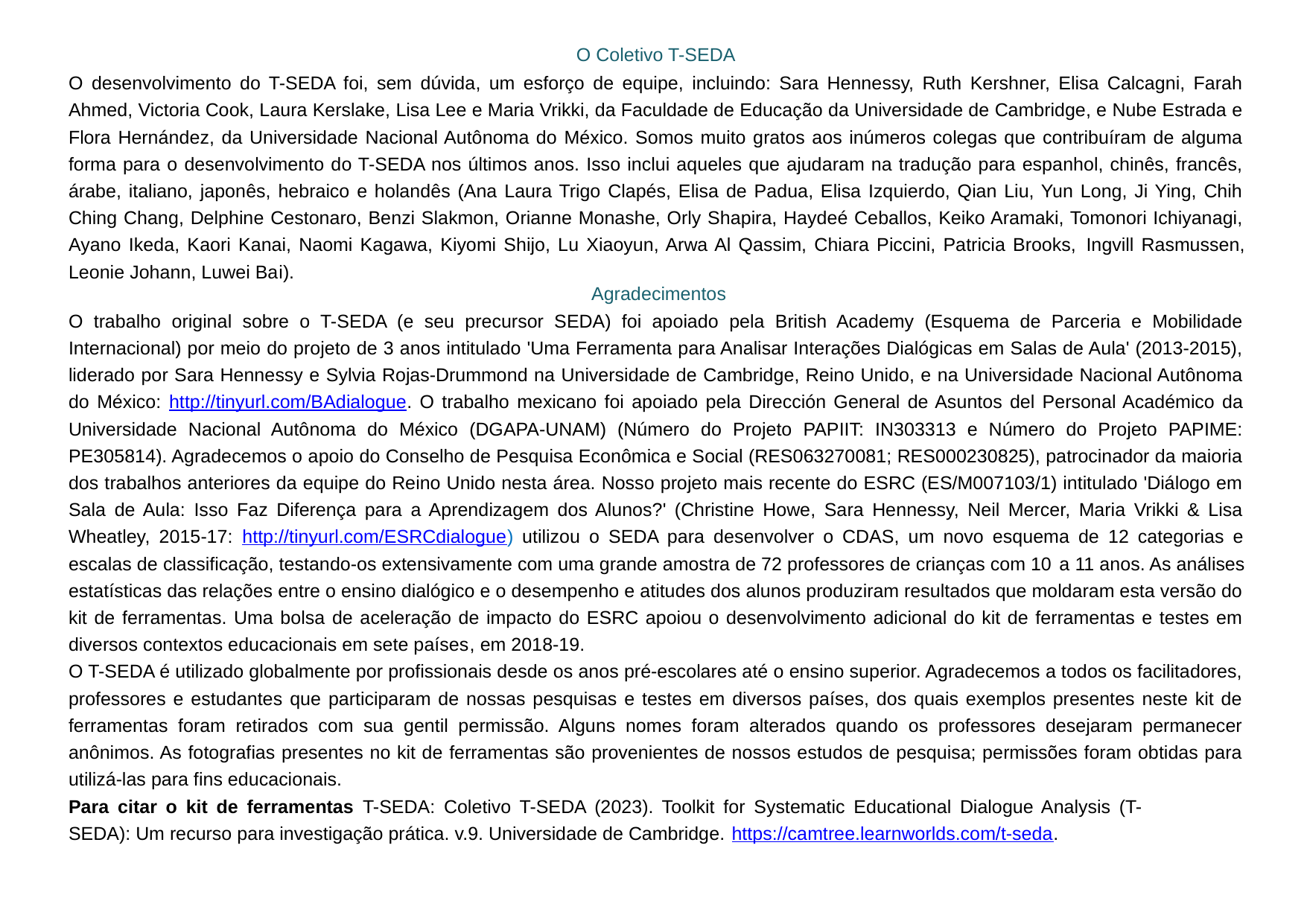

O Coletivo T-SEDA
O desenvolvimento do T-SEDA foi, sem dúvida, um esforço de equipe, incluindo: Sara Hennessy, Ruth Kershner, Elisa Calcagni, Farah Ahmed, Victoria Cook, Laura Kerslake, Lisa Lee e Maria Vrikki, da Faculdade de Educação da Universidade de Cambridge, e Nube Estrada e Flora Hernández, da Universidade Nacional Autônoma do México. Somos muito gratos aos inúmeros colegas que contribuíram de alguma forma para o desenvolvimento do T-SEDA nos últimos anos. Isso inclui aqueles que ajudaram na tradução para espanhol, chinês, francês, árabe, italiano, japonês, hebraico e holandês (Ana Laura Trigo Clapés, Elisa de Padua, Elisa Izquierdo, Qian Liu, Yun Long, Ji Ying, Chih Ching Chang, Delphine Cestonaro, Benzi Slakmon, Orianne Monashe, Orly Shapira, Haydeé Ceballos, Keiko Aramaki, Tomonori Ichiyanagi, Ayano Ikeda, Kaori Kanai, Naomi Kagawa, Kiyomi Shijo, Lu Xiaoyun, Arwa Al Qassim, Chiara Piccini, Patricia Brooks, Ingvill Rasmussen, Leonie Johann, Luwei Bai).
Agradecimentos
O trabalho original sobre o T-SEDA (e seu precursor SEDA) foi apoiado pela British Academy (Esquema de Parceria e Mobilidade Internacional) por meio do projeto de 3 anos intitulado 'Uma Ferramenta para Analisar Interações Dialógicas em Salas de Aula' (2013-2015), liderado por Sara Hennessy e Sylvia Rojas-Drummond na Universidade de Cambridge, Reino Unido, e na Universidade Nacional Autônoma do México: http://tinyurl.com/BAdialogue. O trabalho mexicano foi apoiado pela Dirección General de Asuntos del Personal Académico da Universidade Nacional Autônoma do México (DGAPA-UNAM) (Número do Projeto PAPIIT: IN303313 e Número do Projeto PAPIME: PE305814). Agradecemos o apoio do Conselho de Pesquisa Econômica e Social (RES063270081; RES000230825), patrocinador da maioria dos trabalhos anteriores da equipe do Reino Unido nesta área. Nosso projeto mais recente do ESRC (ES/M007103/1) intitulado 'Diálogo em Sala de Aula: Isso Faz Diferença para a Aprendizagem dos Alunos?' (Christine Howe, Sara Hennessy, Neil Mercer, Maria Vrikki & Lisa Wheatley, 2015-17: http://tinyurl.com/ESRCdialogue) utilizou o SEDA para desenvolver o CDAS, um novo esquema de 12 categorias e escalas de classificação, testando-os extensivamente com uma grande amostra de 72 professores de crianças com 10 a 11 anos. As análises estatísticas das relações entre o ensino dialógico e o desempenho e atitudes dos alunos produziram resultados que moldaram esta versão do kit de ferramentas. Uma bolsa de aceleração de impacto do ESRC apoiou o desenvolvimento adicional do kit de ferramentas e testes em diversos contextos educacionais em sete países, em 2018-19.
O T-SEDA é utilizado globalmente por profissionais desde os anos pré-escolares até o ensino superior. Agradecemos a todos os facilitadores, professores e estudantes que participaram de nossas pesquisas e testes em diversos países, dos quais exemplos presentes neste kit de ferramentas foram retirados com sua gentil permissão. Alguns nomes foram alterados quando os professores desejaram permanecer anônimos. As fotografias presentes no kit de ferramentas são provenientes de nossos estudos de pesquisa; permissões foram obtidas para utilizá-las para fins educacionais.
Para citar o kit de ferramentas T-SEDA: Coletivo T-SEDA (2023). Toolkit for Systematic Educational Dialogue Analysis (T-SEDA): Um recurso para investigação prática. v.9. Universidade de Cambridge. https://camtree.learnworlds.com/t-seda.